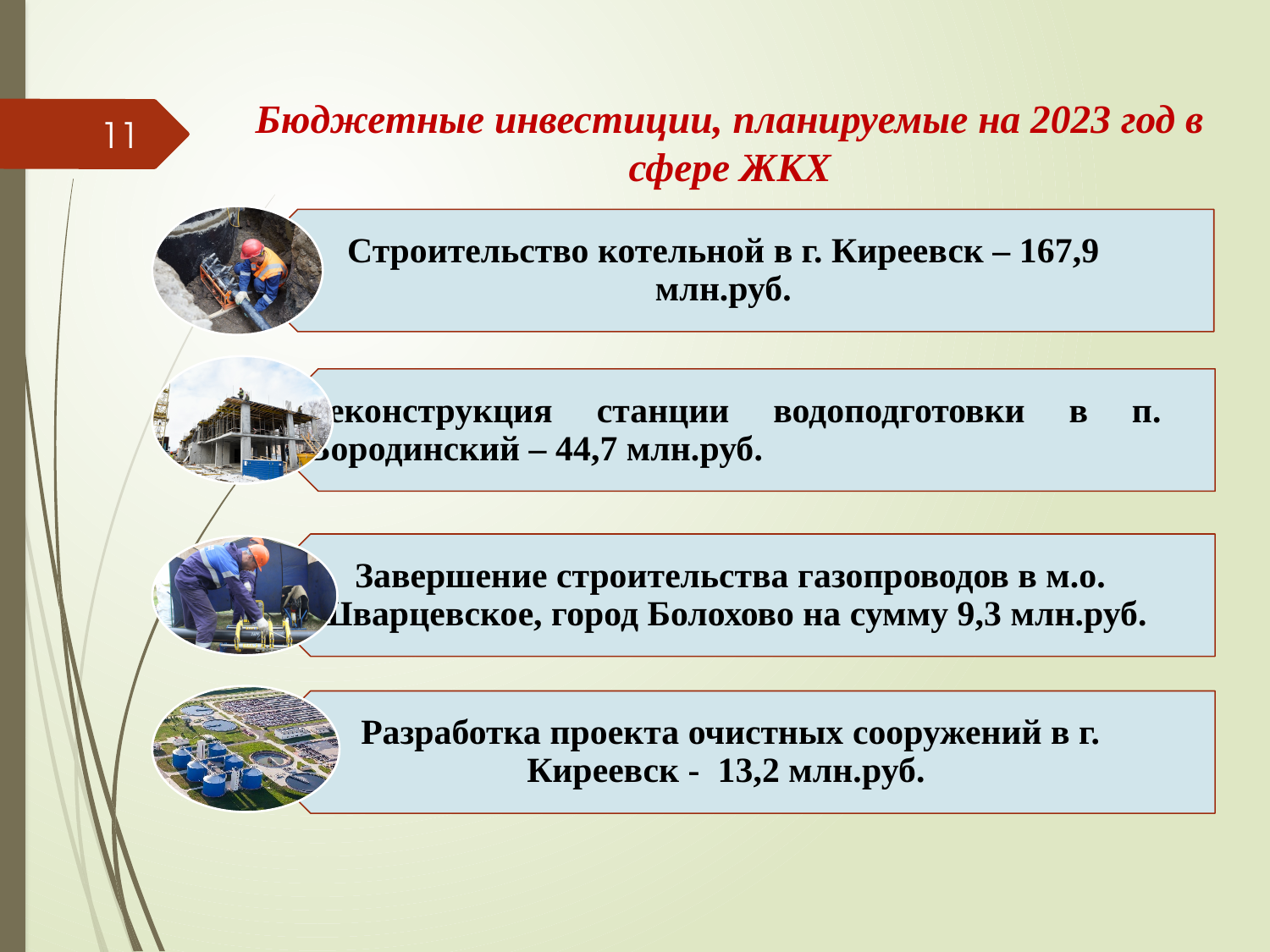

# Бюджетные инвестиции, планируемые на 2023 год в сфере ЖКХ
11
Строительство котельной в г. Киреевск – 167,9 млн.руб.
Реконструкция станции водоподготовки в п. Бородинский – 44,7 млн.руб.
Завершение строительства газопроводов в м.о. Шварцевское, город Болохово на сумму 9,3 млн.руб.
Разработка проекта очистных сооружений в г. Киреевск -  13,2 млн.руб.